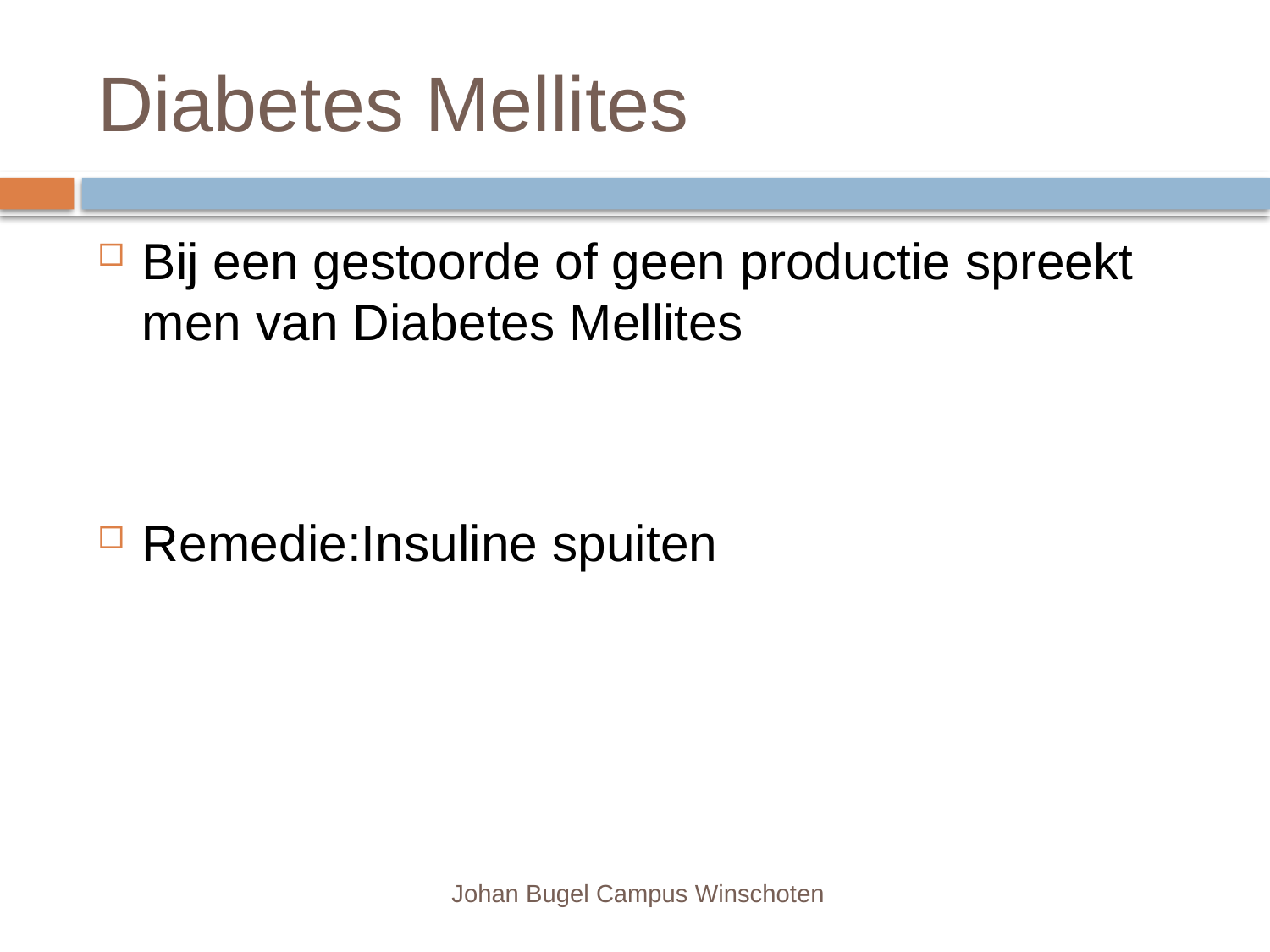

# Diabetes Mellites
Bij een gestoorde of geen productie spreekt men van Diabetes Mellites

Remedie:Insuline spuiten
Johan Bugel Campus Winschoten